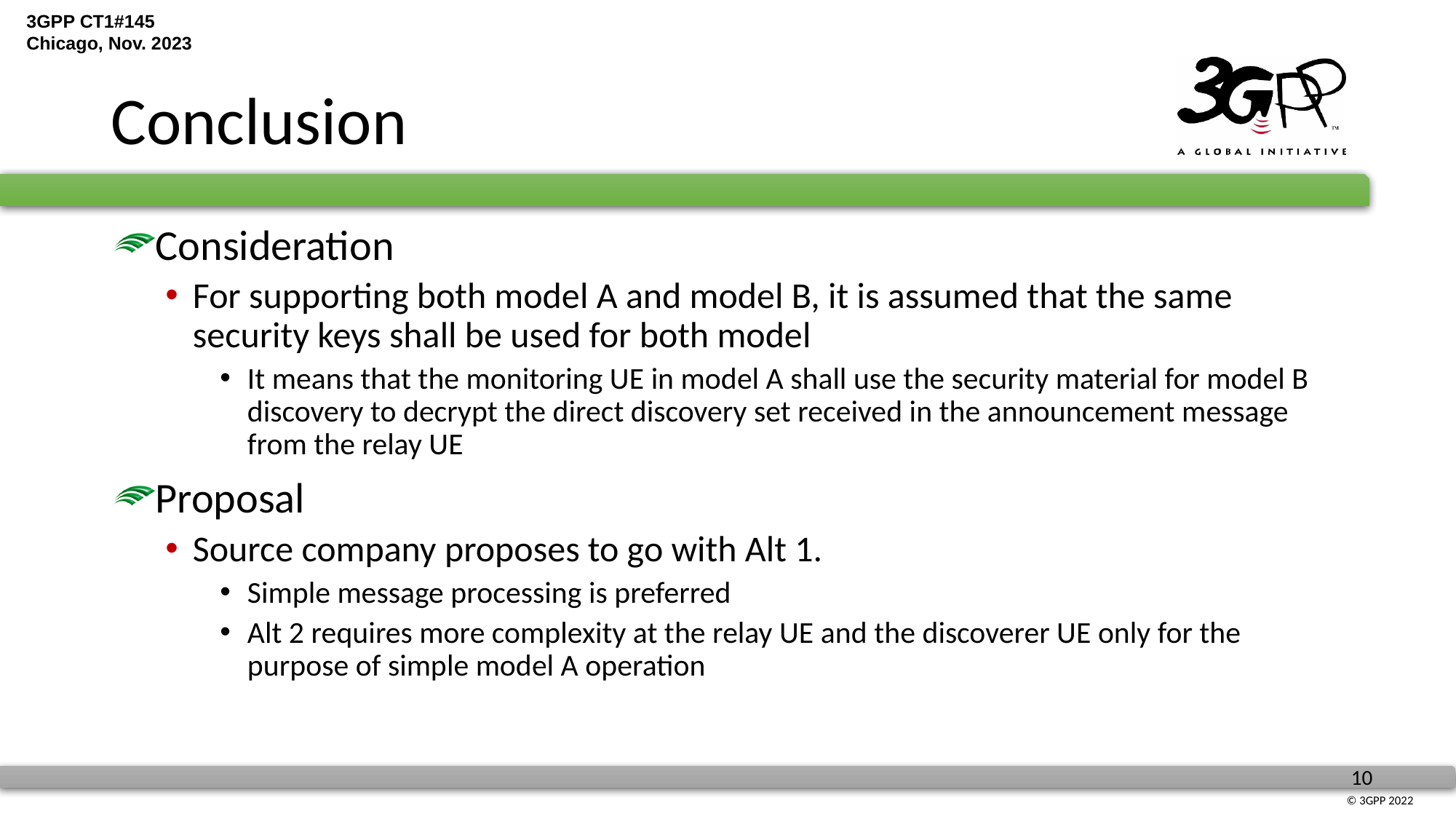

# Conclusion
Consideration
For supporting both model A and model B, it is assumed that the same security keys shall be used for both model
It means that the monitoring UE in model A shall use the security material for model B discovery to decrypt the direct discovery set received in the announcement message from the relay UE
Proposal
Source company proposes to go with Alt 1.
Simple message processing is preferred
Alt 2 requires more complexity at the relay UE and the discoverer UE only for the purpose of simple model A operation